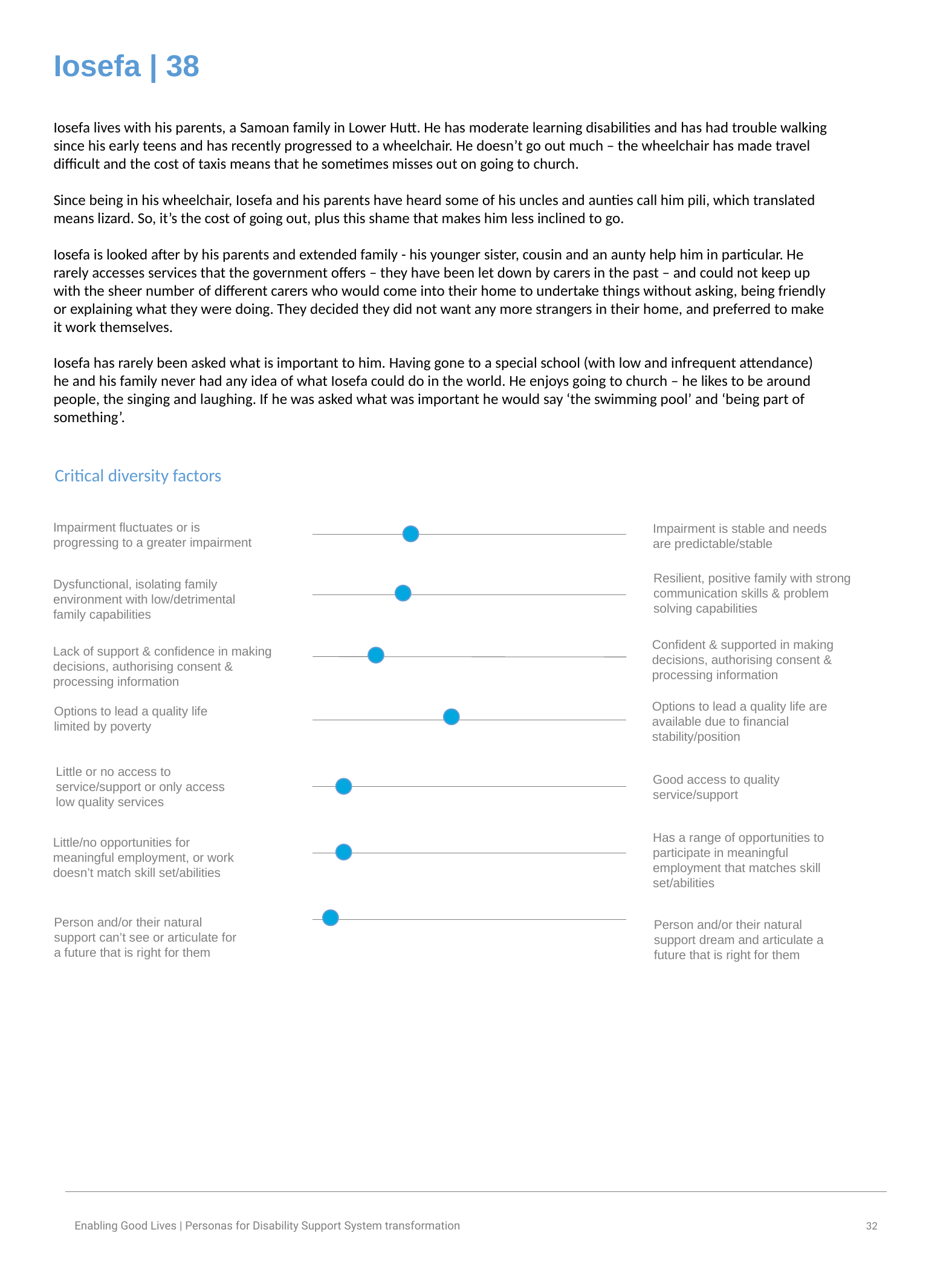

Iosefa | 38
Iosefa lives with his parents, a Samoan family in Lower Hutt. He has moderate learning disabilities and has had trouble walking since his early teens and has recently progressed to a wheelchair. He doesn’t go out much – the wheelchair has made travel difficult and the cost of taxis means that he sometimes misses out on going to church.

Since being in his wheelchair, Iosefa and his parents have heard some of his uncles and aunties call him pili, which translated means lizard. So, it’s the cost of going out, plus this shame that makes him less inclined to go.

Iosefa is looked after by his parents and extended family - his younger sister, cousin and an aunty help him in particular. He rarely accesses services that the government offers – they have been let down by carers in the past – and could not keep up with the sheer number of different carers who would come into their home to undertake things without asking, being friendly or explaining what they were doing. They decided they did not want any more strangers in their home, and preferred to make it work themselves.

Iosefa has rarely been asked what is important to him. Having gone to a special school (with low and infrequent attendance) he and his family never had any idea of what Iosefa could do in the world. He enjoys going to church – he likes to be around people, the singing and laughing. If he was asked what was important he would say ‘the swimming pool’ and ‘being part of something’.
Critical diversity factors
Impairment fluctuates or is progressing to a greater impairment
Impairment is stable and needs are predictable/stable

Resilient, positive family with strong communication skills & problem
solving capabilities
Dysfunctional, isolating family environment with low/detrimental
family capabilities

Confident & supported in making decisions, authorising consent & processing information
Lack of support & confidence in making decisions, authorising consent & processing information

Options to lead a quality life are available due to financial stability/position
Options to lead a quality life
limited by poverty

Little or no access to service/support or only access
low quality services
Good access to quality service/support

Has a range of opportunities to participate in meaningful
employment that matches skill set/abilities
Little/no opportunities for meaningful employment, or work doesn’t match skill set/abilities

Person and/or their natural support can’t see or articulate for a future that is right for them

Person and/or their natural support dream and articulate a future that is right for them

32
Enabling Good Lives | Personas for Disability Support System transformation